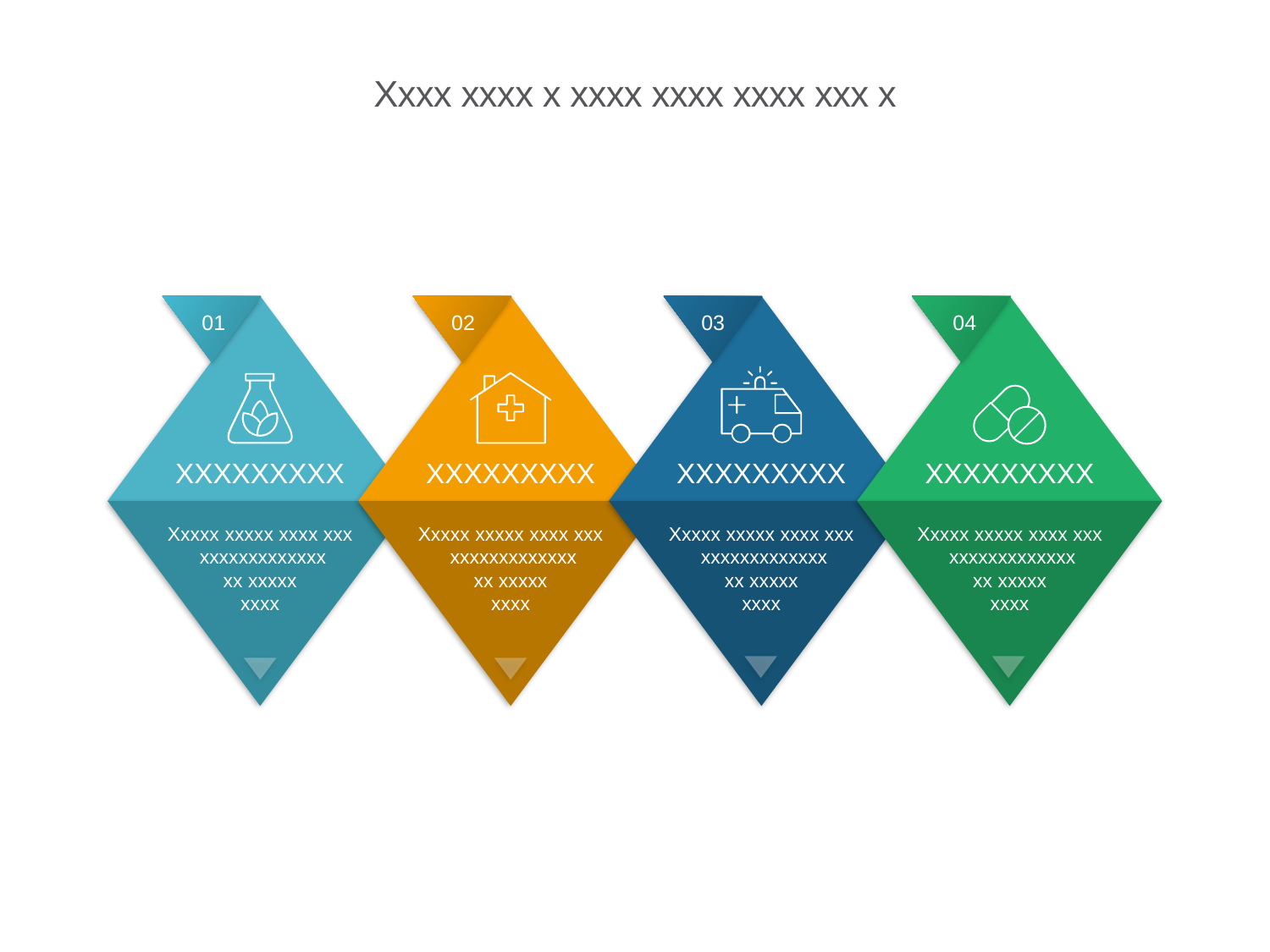

# Xxxx xxxx x xxxx xxxx xxxx xxx x

01
02
03
04

XXXXXXXXX
XXXXXXXXX
XXXXXXXXX
XXXXXXXXX
Xxxxx xxxxx xxxx xxx
 xxxxxxxxxxxxx
xx xxxxx
xxxx
Xxxxx xxxxx xxxx xxx
 xxxxxxxxxxxxx
xx xxxxx
xxxx
Xxxxx xxxxx xxxx xxx
 xxxxxxxxxxxxx
xx xxxxx
xxxx
Xxxxx xxxxx xxxx xxx
 xxxxxxxxxxxxx
xx xxxxx
xxxx